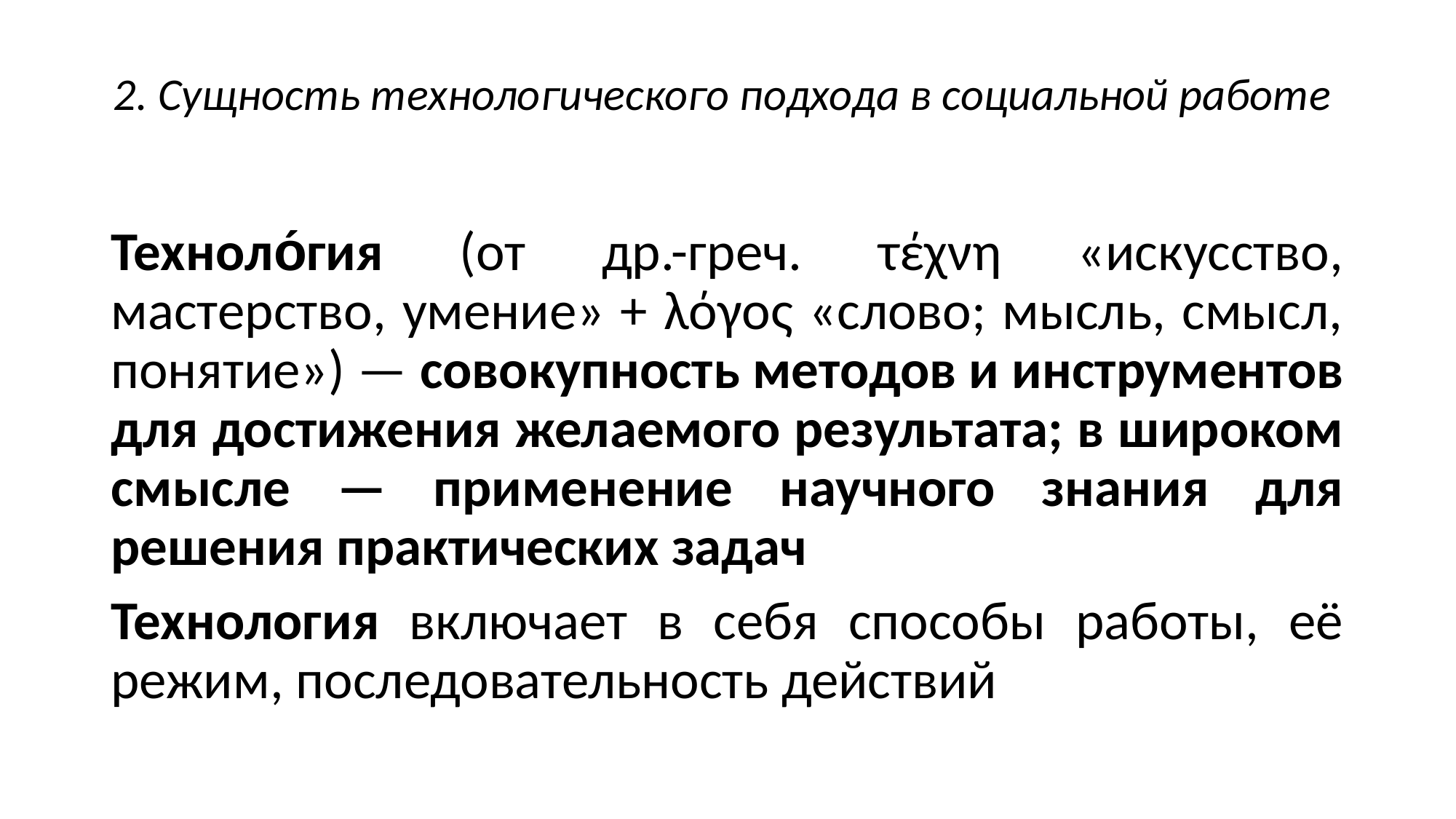

# 2. Сущность технологического подхода в социальной работе
Техноло́гия (от др.-греч. τέχνη «искусство, мастерство, умение» + λόγος «слово; мысль, смысл, понятие») — совокупность методов и инструментов для достижения желаемого результата; в широком смысле — применение научного знания для решения практических задач
Технология включает в себя способы работы, её режим, последовательность действий